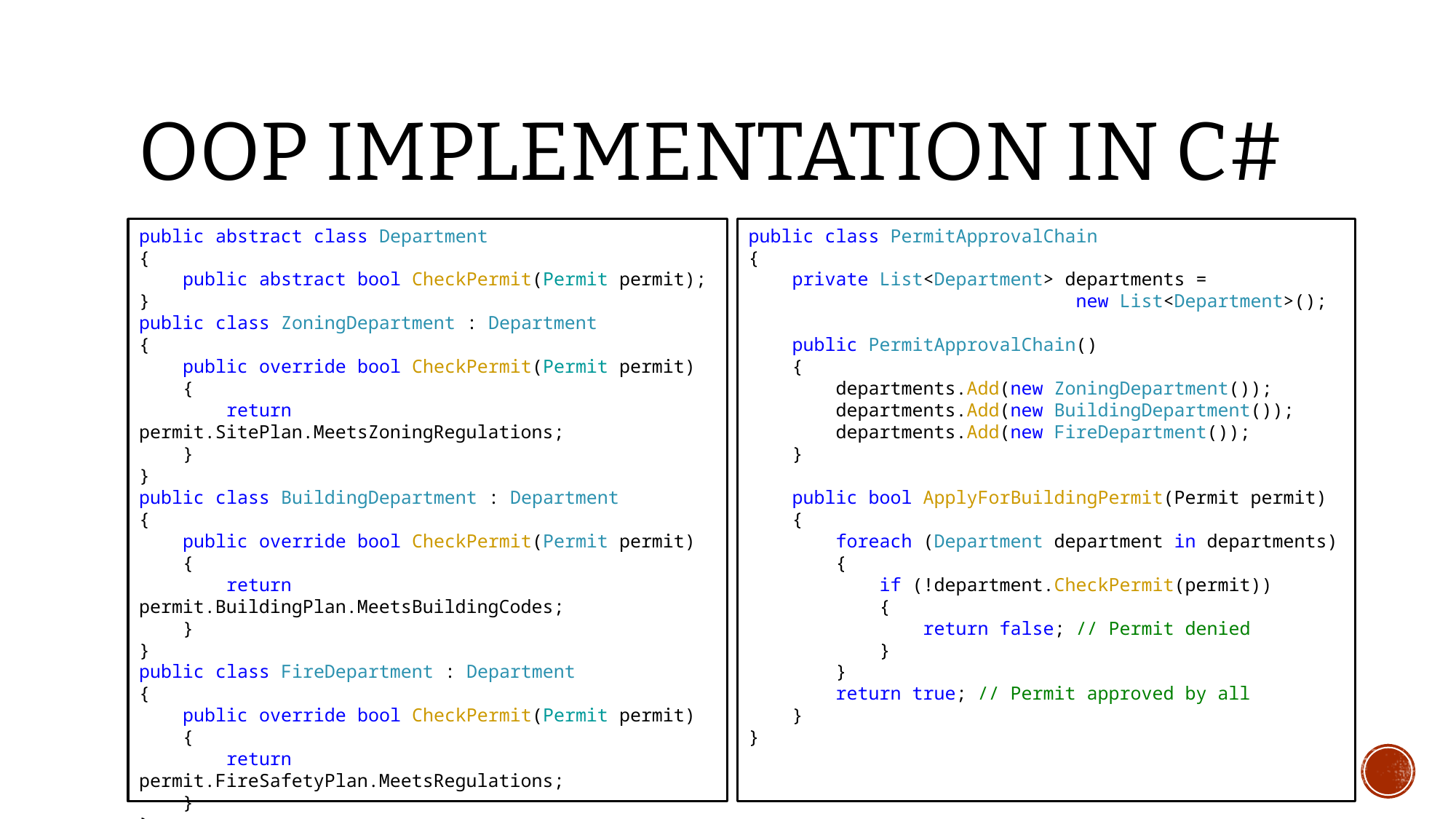

# OOP implementation in C#
public abstract class Department
{
    public abstract bool CheckPermit(Permit permit);
}
public class ZoningDepartment : Department
{
    public override bool CheckPermit(Permit permit)
    {
        return permit.SitePlan.MeetsZoningRegulations;
    }
}
public class BuildingDepartment : Department
{
    public override bool CheckPermit(Permit permit)
    {
        return permit.BuildingPlan.MeetsBuildingCodes;
    }
}
public class FireDepartment : Department
{
    public override bool CheckPermit(Permit permit)
    {
        return permit.FireSafetyPlan.MeetsRegulations;
    }
}
public class PermitApprovalChain
{
    private List<Department> departments =
			new List<Department>();

    public PermitApprovalChain()
    {
        departments.Add(new ZoningDepartment());
        departments.Add(new BuildingDepartment());
        departments.Add(new FireDepartment());
    }

    public bool ApplyForBuildingPermit(Permit permit)
    {
        foreach (Department department in departments)
        {
            if (!department.CheckPermit(permit))
            {
                return false; // Permit denied
            }
        }
        return true; // Permit approved by all
    }
}